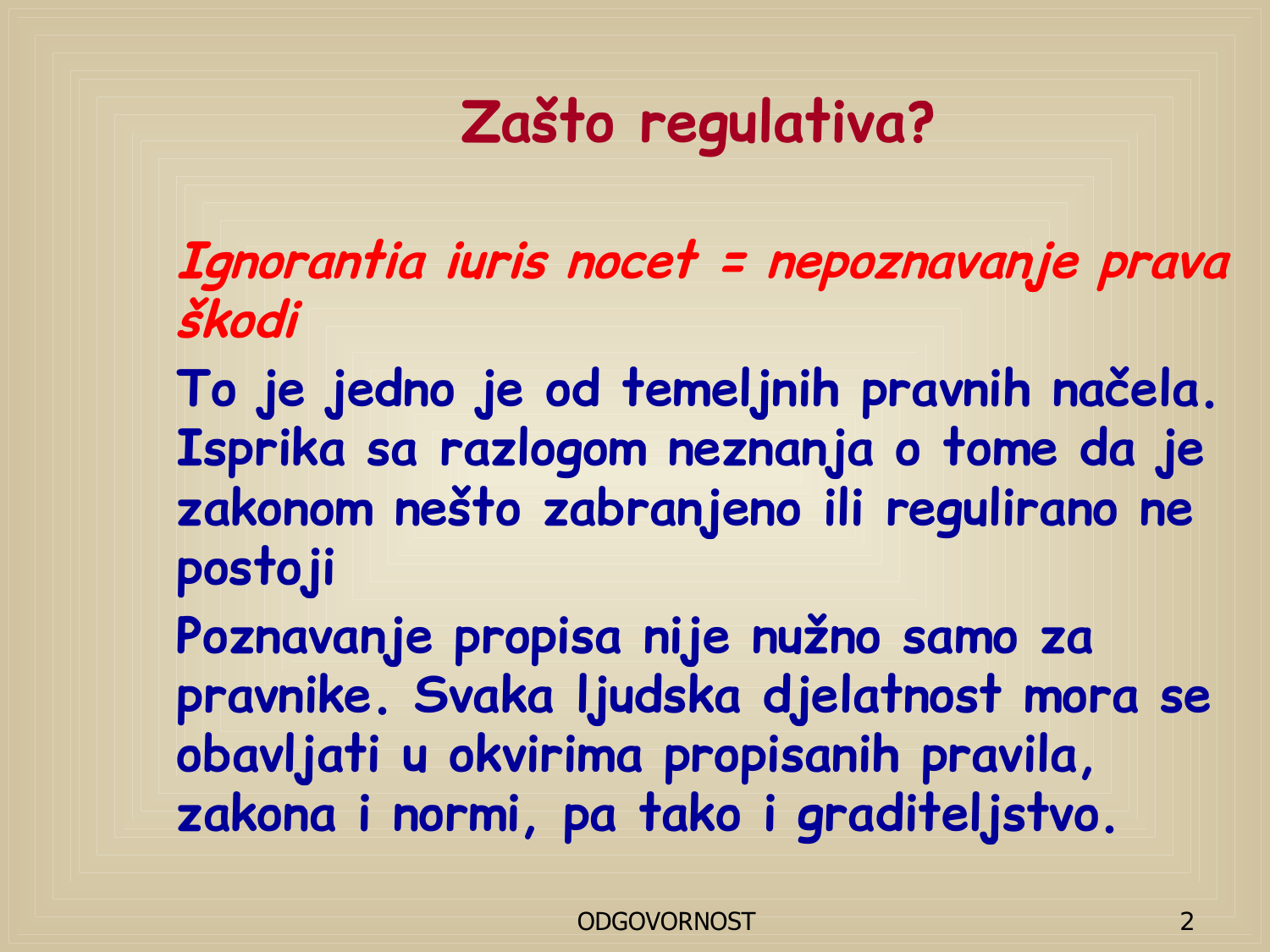

# Zašto regulativa?
Ignorantia iuris nocet = nepoznavanje prava škodi
To je jedno je od temeljnih pravnih načela. Isprika sa razlogom neznanja o tome da je zakonom nešto zabranjeno ili regulirano ne postoji
Poznavanje propisa nije nužno samo za pravnike. Svaka ljudska djelatnost mora se obavljati u okvirima propisanih pravila, zakona i normi, pa tako i graditeljstvo.

ODGOVORNOST
2